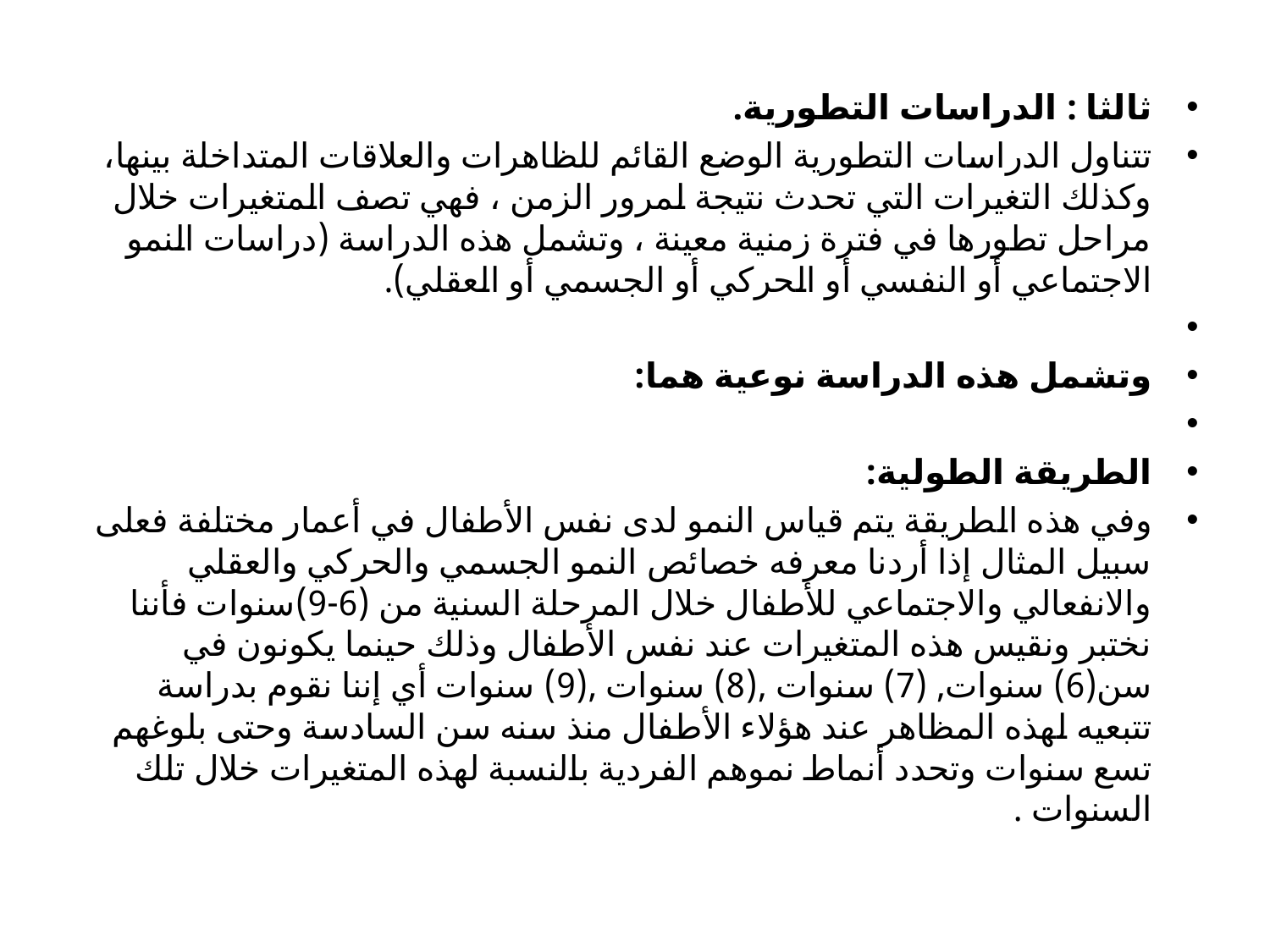

ثالثا : الدراسات التطورية.
	تتناول الدراسات التطورية الوضع القائم للظاهرات والعلاقات المتداخلة بينها، وكذلك التغيرات التي تحدث نتيجة لمرور الزمن ، فهي تصف المتغيرات خلال مراحل تطورها في فترة زمنية معينة ، وتشمل هذه الدراسة (دراسات النمو الاجتماعي أو النفسي أو الحركي أو الجسمي أو العقلي).

وتشمل هذه الدراسة نوعية هما:

الطريقة الطولية:
	وفي هذه الطريقة يتم قياس النمو لدى نفس الأطفال في أعمار مختلفة فعلى سبيل المثال إذا أردنا معرفه خصائص النمو الجسمي والحركي والعقلي والانفعالي والاجتماعي للأطفال خلال المرحلة السنية من (6-9)سنوات فأننا نختبر ونقيس هذه المتغيرات عند نفس الأطفال وذلك حينما يكونون في سن(6) سنوات, (7) سنوات ,(8) سنوات ,(9) سنوات أي إننا نقوم بدراسة تتبعيه لهذه المظاهر عند هؤلاء الأطفال منذ سنه سن السادسة وحتى بلوغهم تسع سنوات وتحدد أنماط نموهم الفردية بالنسبة لهذه المتغيرات خلال تلك السنوات .